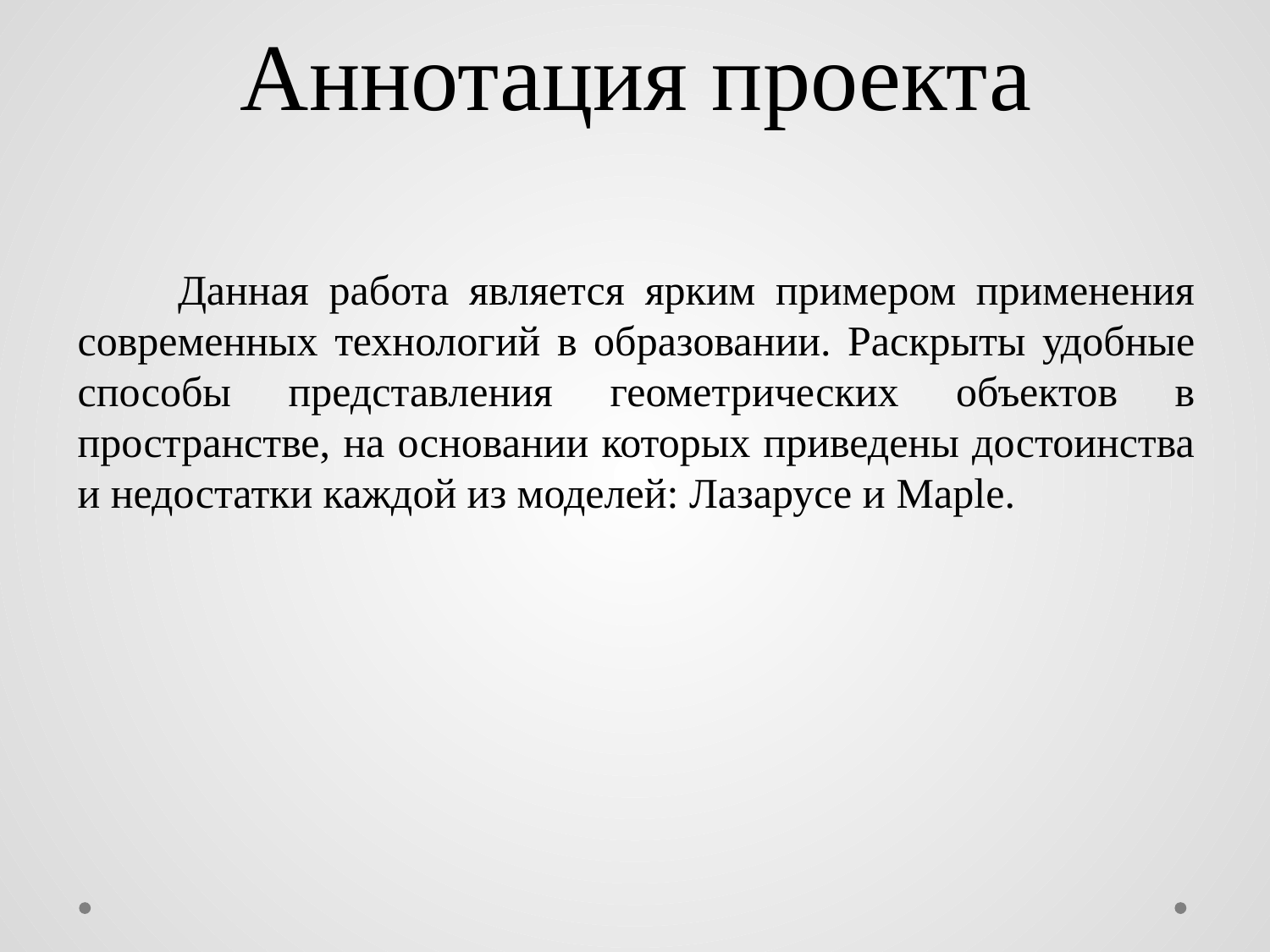

# Аннотация проекта
Данная работа является ярким примером применения современных технологий в образовании. Раскрыты удобные способы представления геометрических объектов в пространстве, на основании которых приведены достоинства и недостатки каждой из моделей: Лазарусе и Maple.